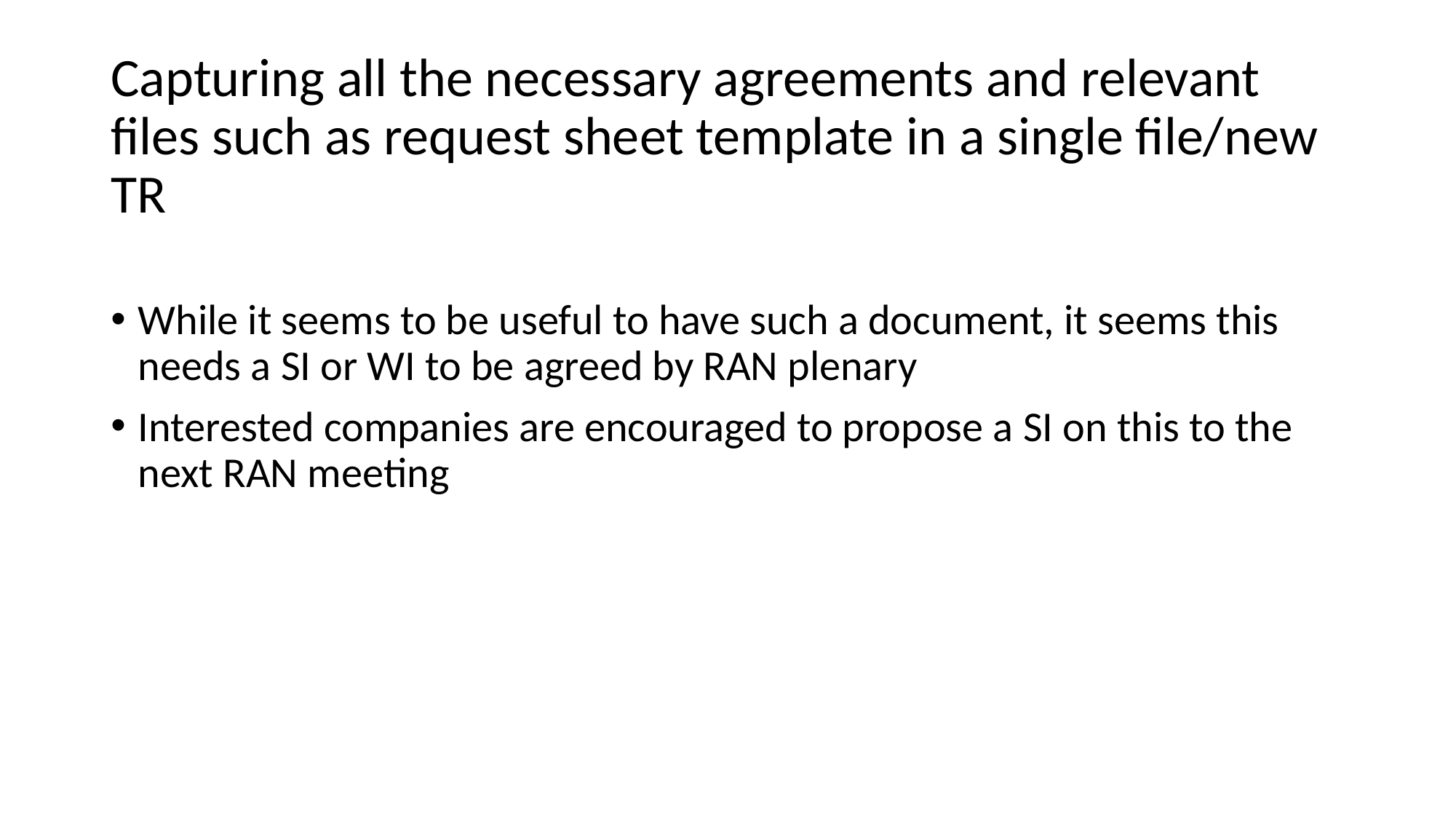

# Capturing all the necessary agreements and relevant files such as request sheet template in a single file/new TR
While it seems to be useful to have such a document, it seems this needs a SI or WI to be agreed by RAN plenary
Interested companies are encouraged to propose a SI on this to the next RAN meeting